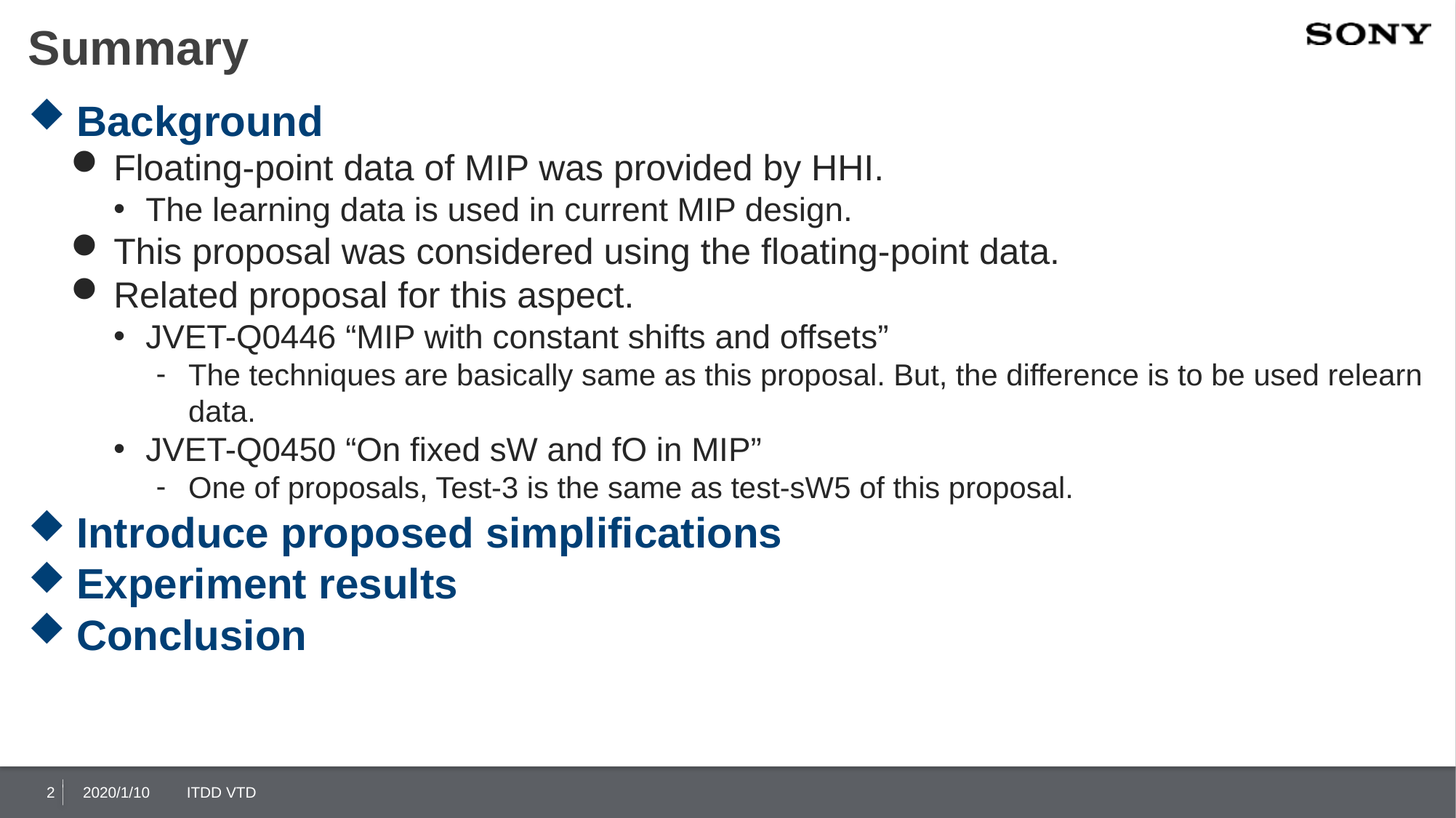

# Summary
Background
Floating-point data of MIP was provided by HHI.
The learning data is used in current MIP design.
This proposal was considered using the floating-point data.
Related proposal for this aspect.
JVET-Q0446 “MIP with constant shifts and offsets”
The techniques are basically same as this proposal. But, the difference is to be used relearn data.
JVET-Q0450 “On fixed sW and fO in MIP”
One of proposals, Test-3 is the same as test-sW5 of this proposal.
Introduce proposed simplifications
Experiment results
Conclusion

2
2020/1/10
ITDD VTD